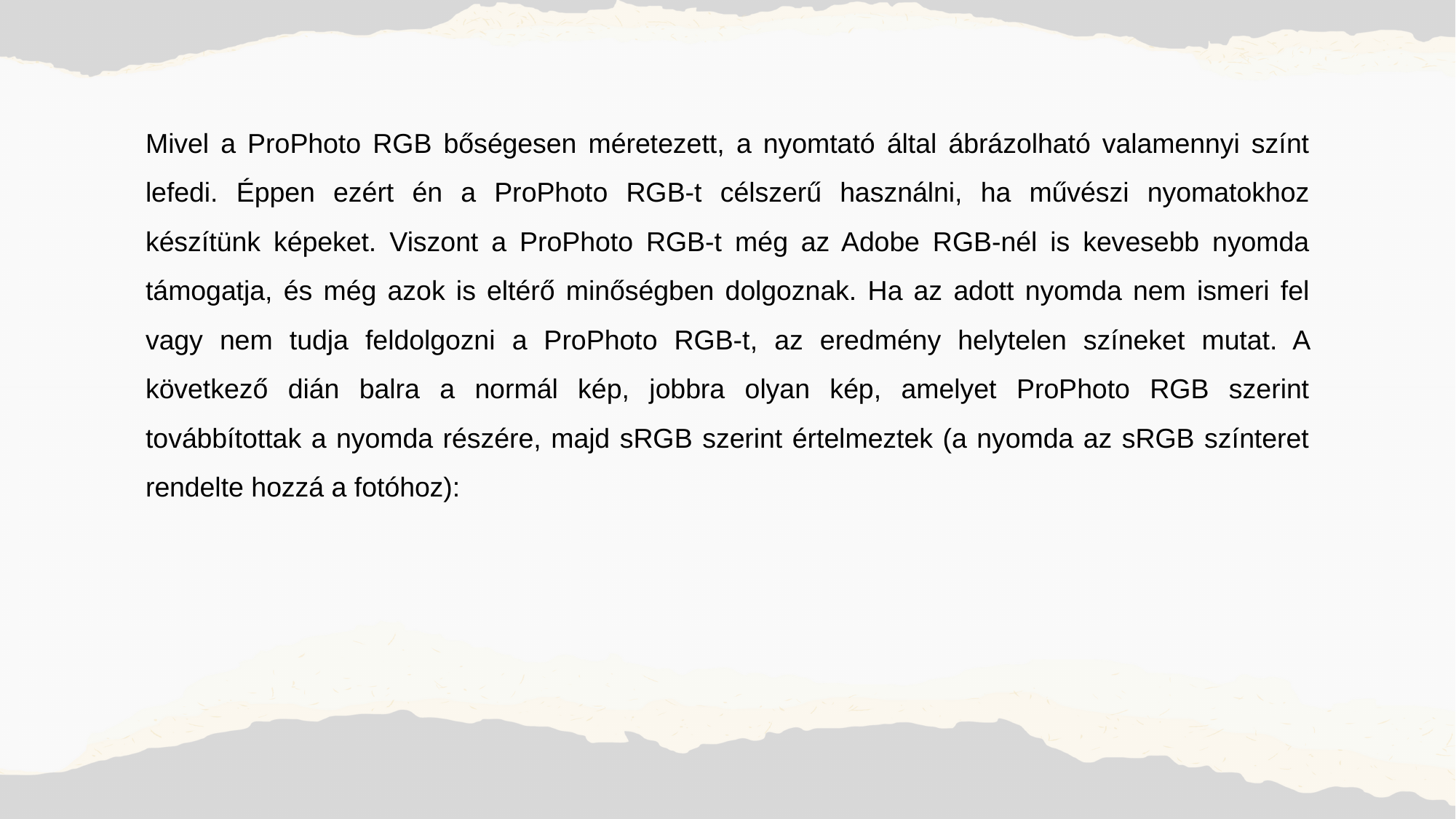

Mivel a ProPhoto RGB bőségesen méretezett, a nyomtató által ábrázolható valamennyi színt lefedi. Éppen ezért én a ProPhoto RGB-t célszerű használni, ha művészi nyomatokhoz készítünk képeket. Viszont a ProPhoto RGB-t még az Adobe RGB-nél is kevesebb nyomda támogatja, és még azok is eltérő minőségben dolgoznak. Ha az adott nyomda nem ismeri fel vagy nem tudja feldolgozni a ProPhoto RGB-t, az eredmény helytelen színeket mutat. A következő dián balra a normál kép, jobbra olyan kép, amelyet ProPhoto RGB szerint továbbítottak a nyomda részére, majd sRGB szerint értelmeztek (a nyomda az sRGB színteret rendelte hozzá a fotóhoz):